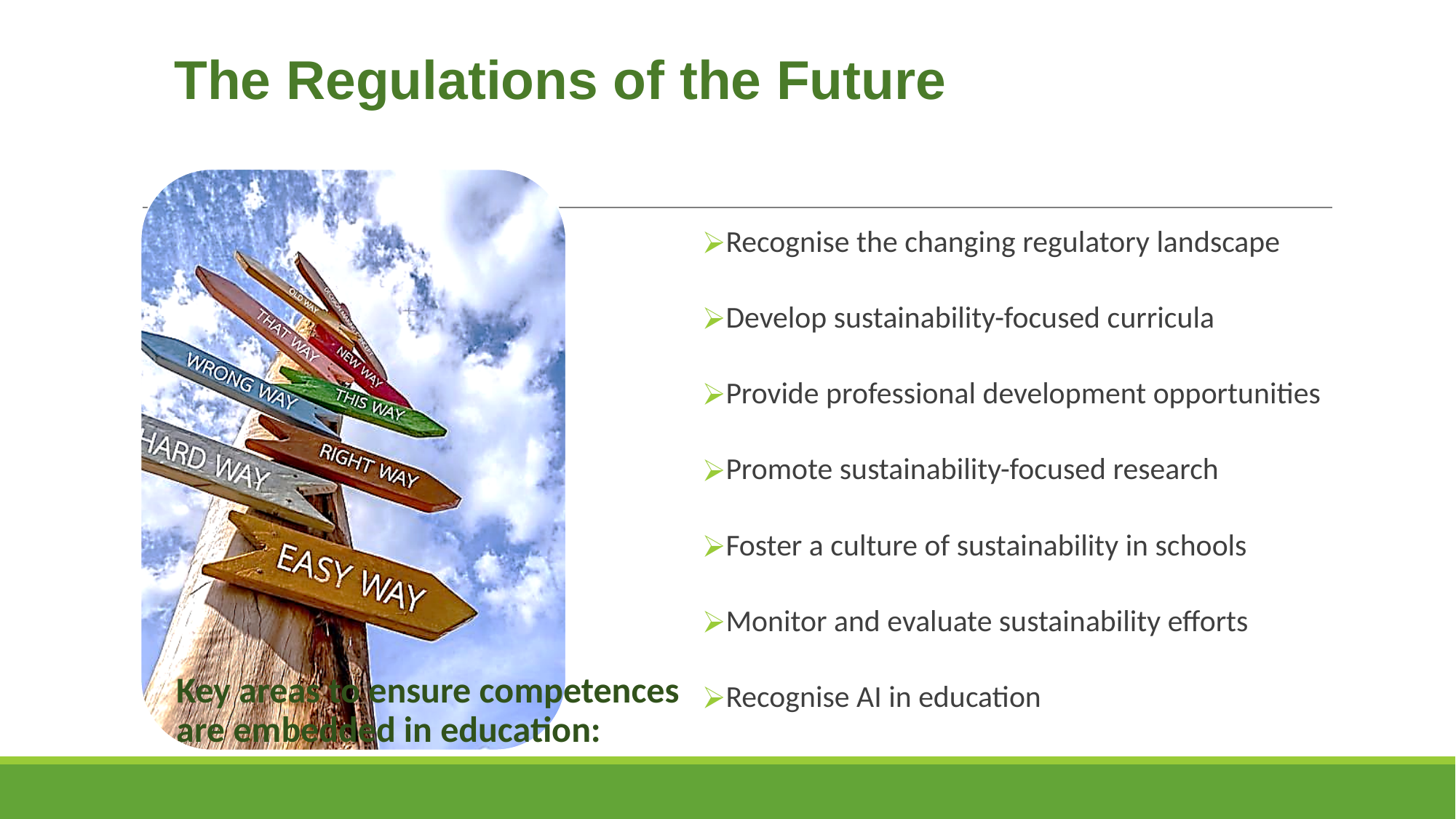

# The Regulations of the Future

Key areas to ensure competences are embedded in education:
Recognise the changing regulatory landscape
Develop sustainability-focused curricula
Provide professional development opportunities
Promote sustainability-focused research
Foster a culture of sustainability in schools
Monitor and evaluate sustainability efforts
Recognise AI in education